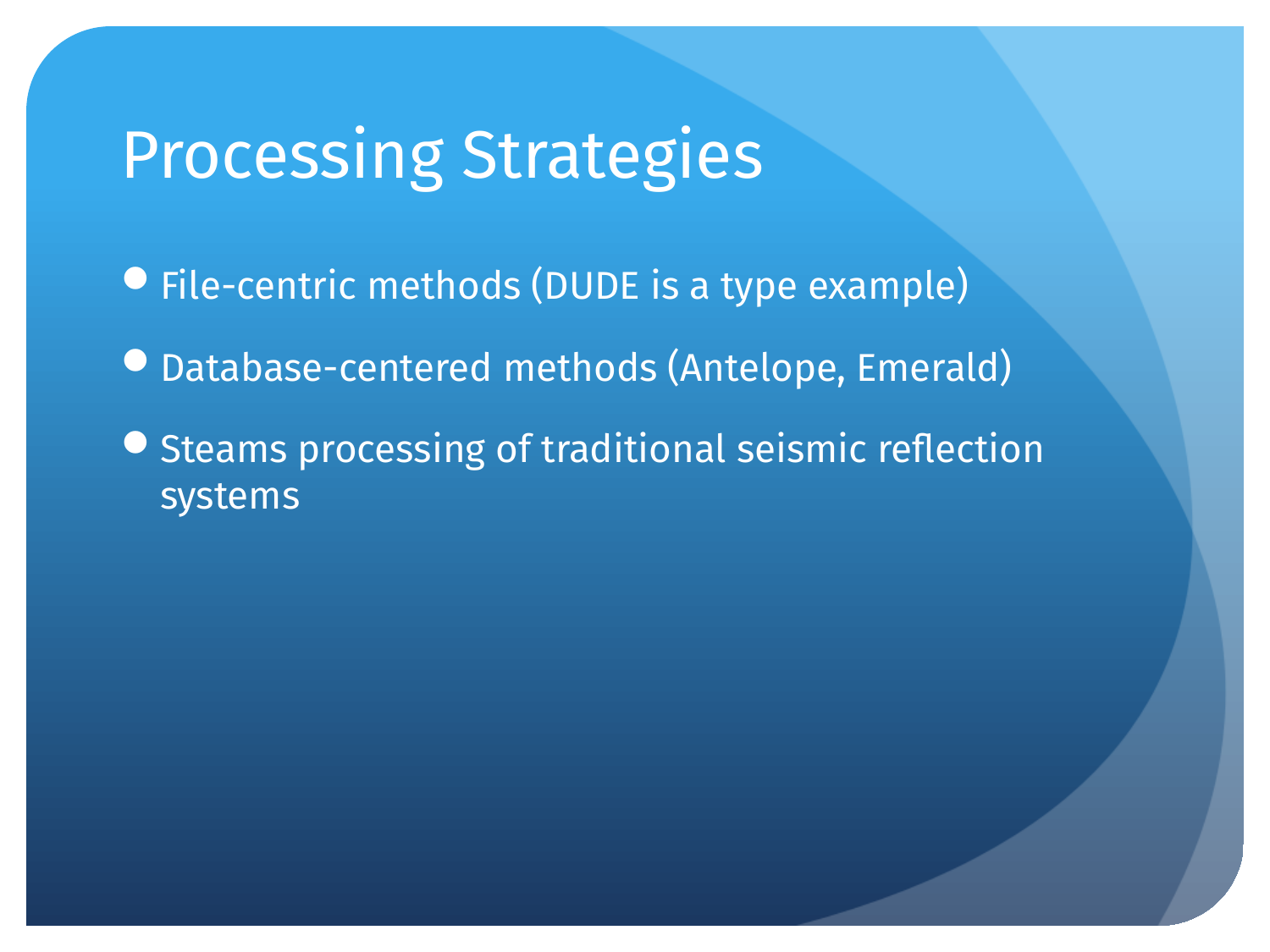

# Processing Strategies
File-centric methods (DUDE is a type example)
Database-centered methods (Antelope, Emerald)
Steams processing of traditional seismic reflection systems